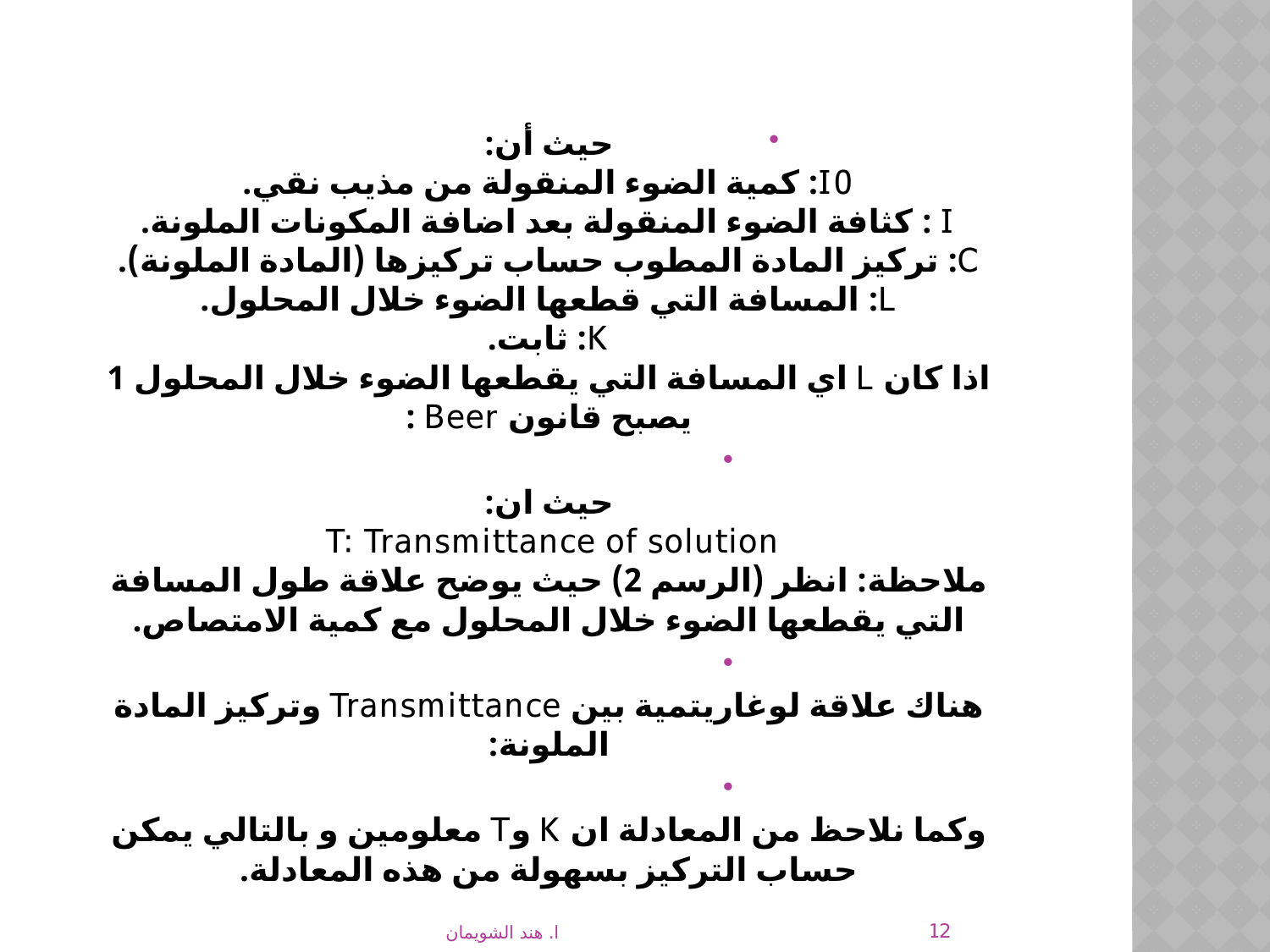

حيث أن:
I0: كمية الضوء المنقولة من مذيب نقي.
I : كثافة الضوء المنقولة بعد اضافة المكونات الملونة.
C: تركيز المادة المطوب حساب تركيزها (المادة الملونة).
L: المسافة التي قطعها الضوء خلال المحلول.
K: ثابت.
اذا كان L اي المسافة التي يقطعها الضوء خلال المحلول 1 يصبح قانون Beer :
حيث ان:
T: Transmittance of solution 
ملاحظة: انظر (الرسم 2) حيث يوضح علاقة طول المسافة التي يقطعها الضوء خلال المحلول مع كمية الامتصاص.
هناك علاقة لوغاريتمية بين Transmittance وتركيز المادة الملونة:
وكما نلاحظ من المعادلة ان K وT معلومين و بالتالي يمكن حساب التركيز بسهولة من هذه المعادلة.

12
ا. هند الشويمان